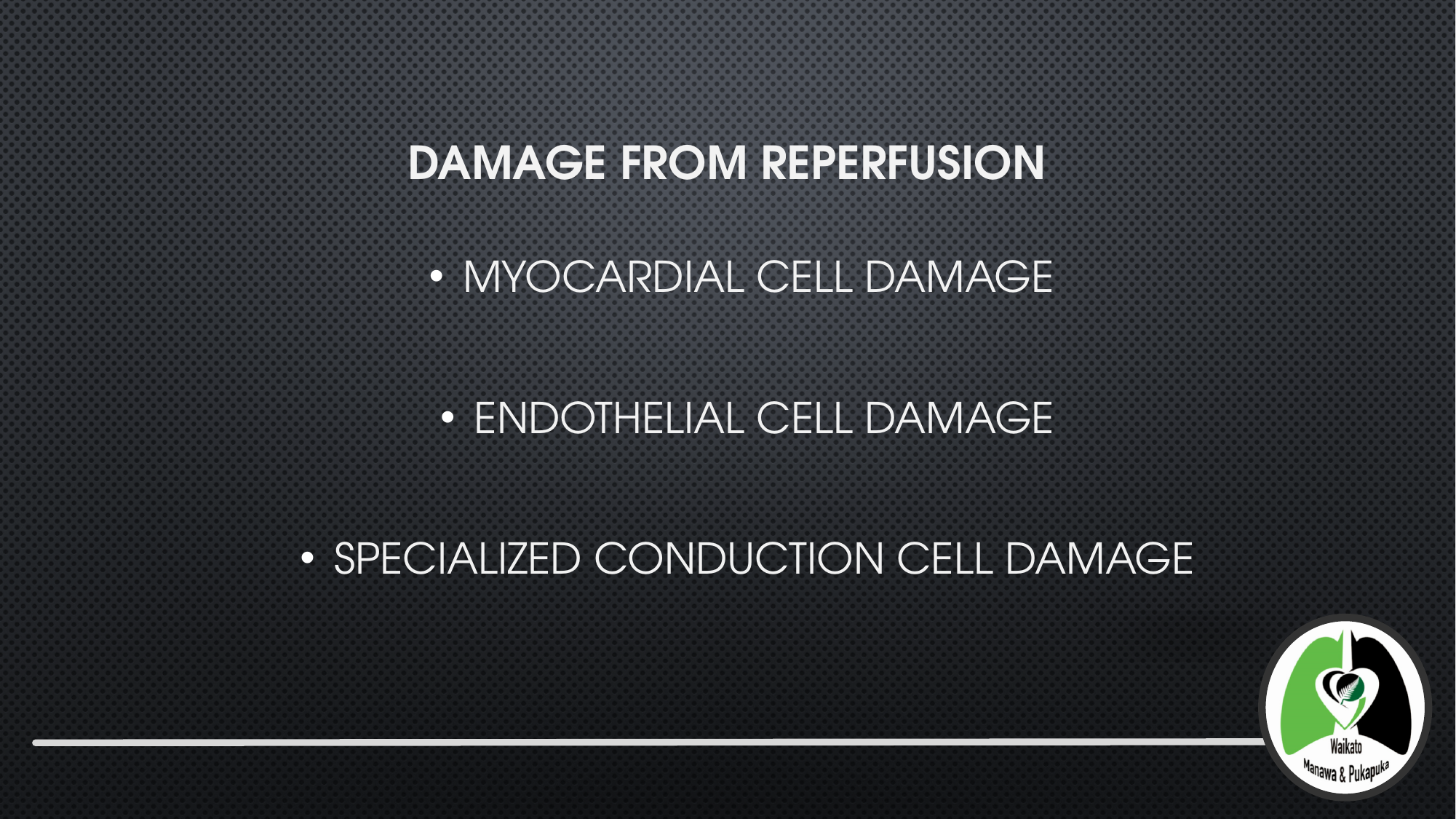

# Damage from Reperfusion
Myocardial Cell Damage

Endothelial Cell Damage

Specialized Conduction Cell Damage